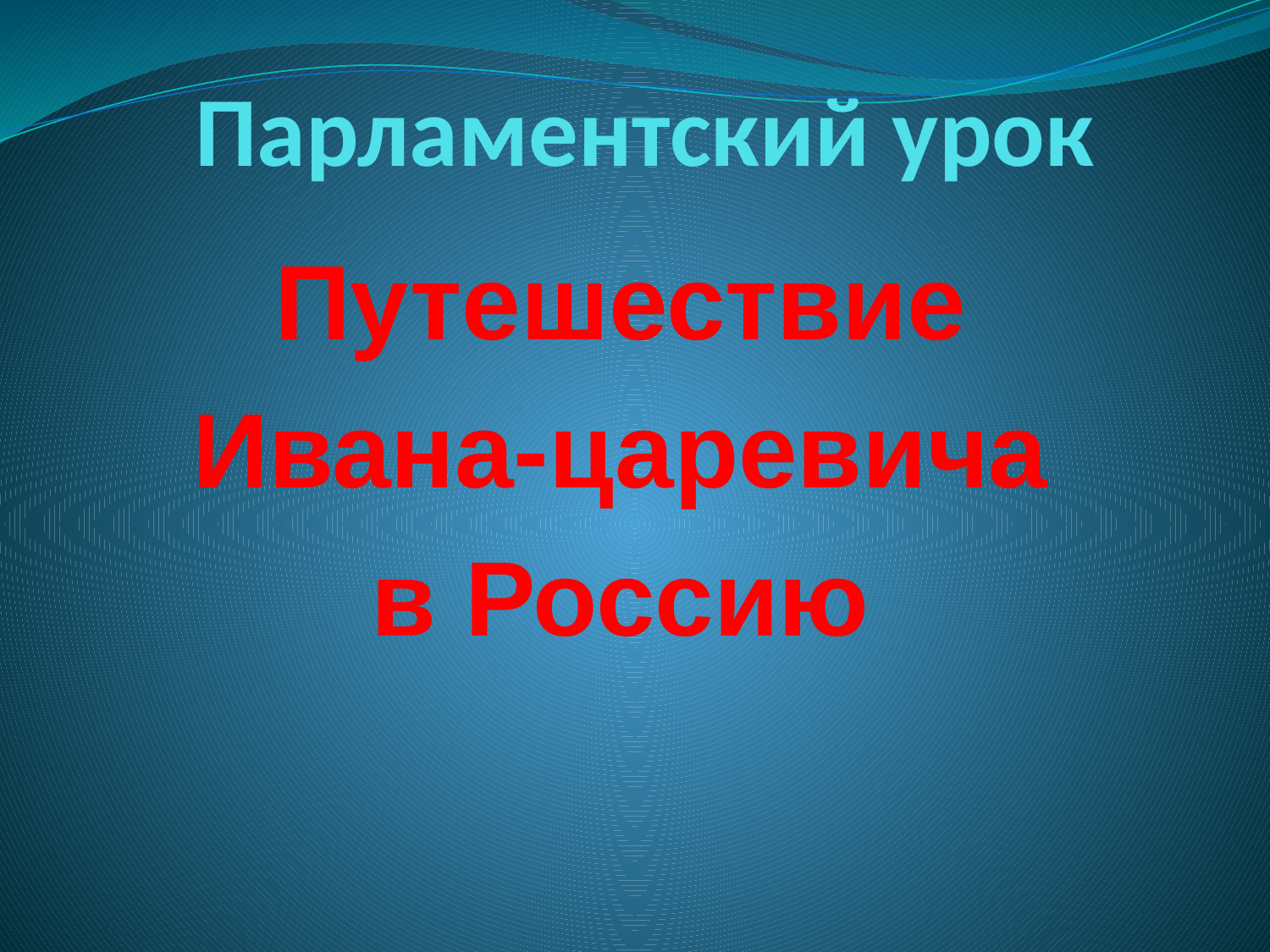

# Парламентский урок
Путешествие
 Ивана-царевича
в Россию